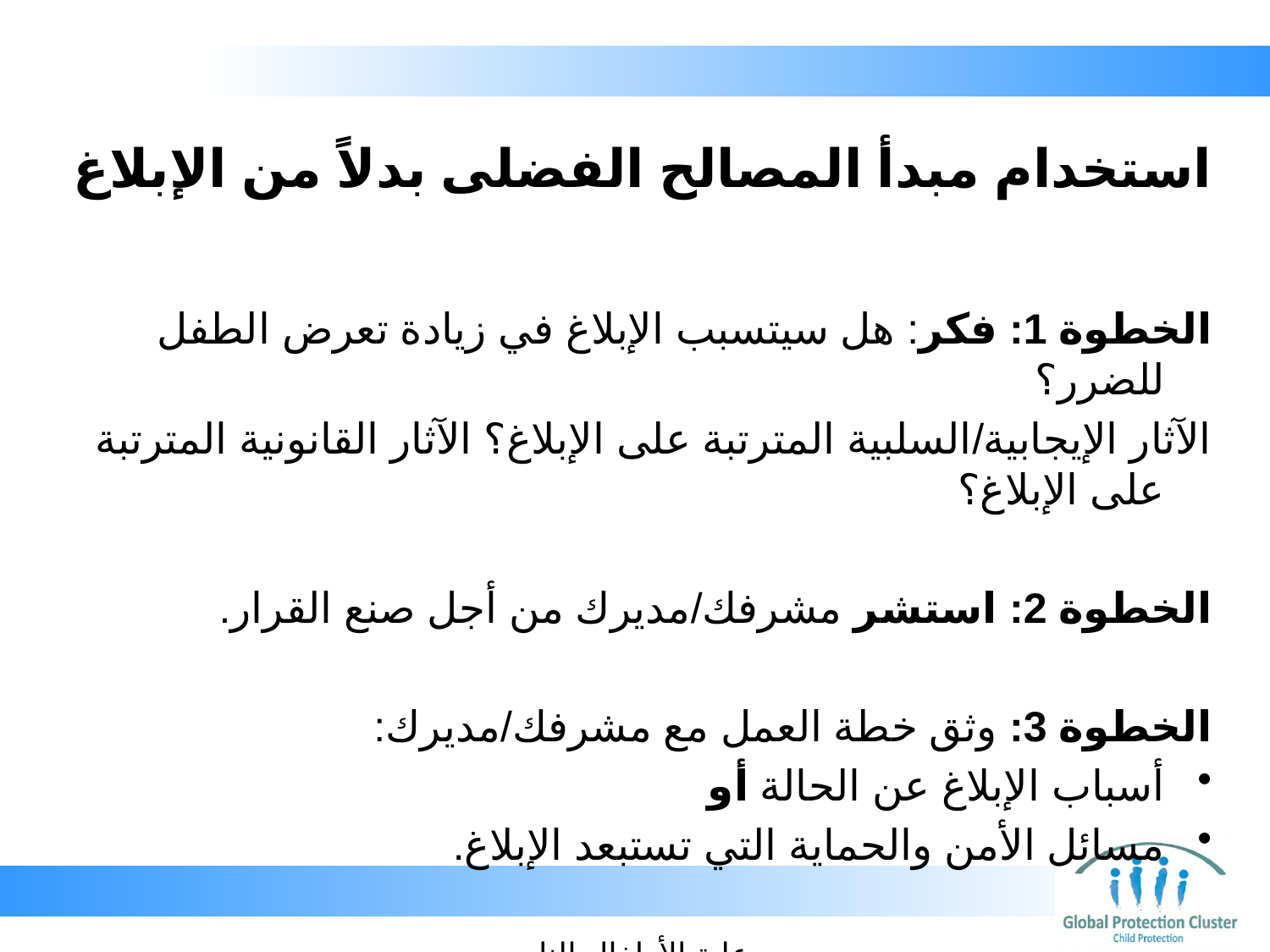

# استخدام مبدأ المصالح الفضلى بدلاً من الإبلاغ

الخطوة 1: فكر: هل سيتسبب الإبلاغ في زيادة تعرض الطفل للضرر؟
الآثار الإيجابية/السلبية المترتبة على الإبلاغ؟ الآثار القانونية المترتبة على الإبلاغ؟

الخطوة 2: استشر مشرفك/مديرك من أجل صنع القرار.

الخطوة 3: وثق خطة العمل مع مشرفك/مديرك:
أسباب الإبلاغ عن الحالة أو
مسائل الأمن والحماية التي تستبعد الإبلاغ.

رعاية الأطفال الناجين